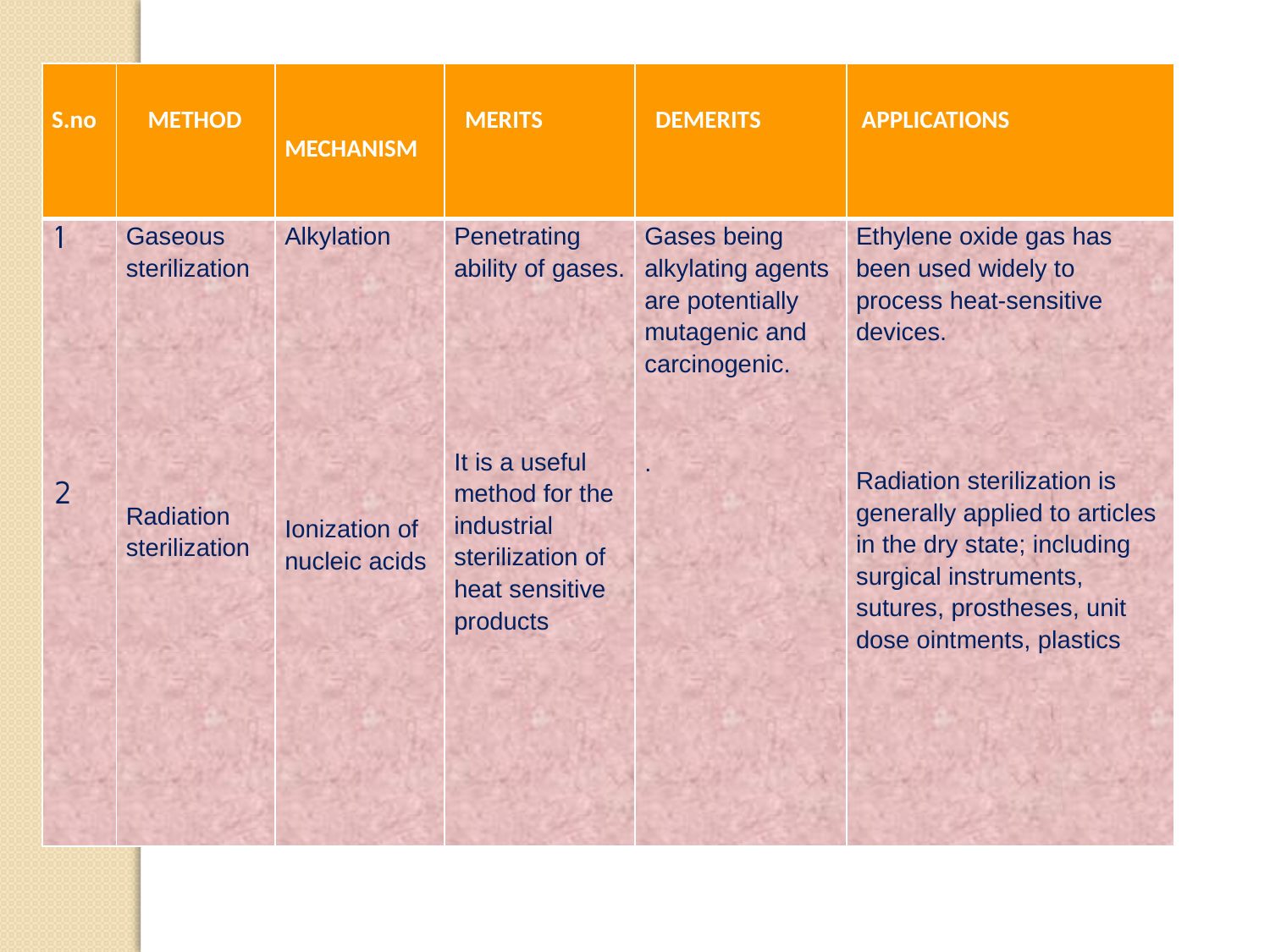

| S.no | METHOD | MECHANISM | MERITS | DEMERITS | APPLICATIONS |
| --- | --- | --- | --- | --- | --- |
| 1 2 | Gaseous sterilization Radiation sterilization | Alkylation Ionization of nucleic acids | Penetrating ability of gases. It is a useful method for the industrial sterilization of heat sensitive products | Gases being alkylating agents are potentially mutagenic and carcinogenic. . | Ethylene oxide gas has been used widely to process heat-sensitive devices. Radiation sterilization is generally applied to articles in the dry state; including surgical instruments, sutures, prostheses, unit dose ointments, plastics |